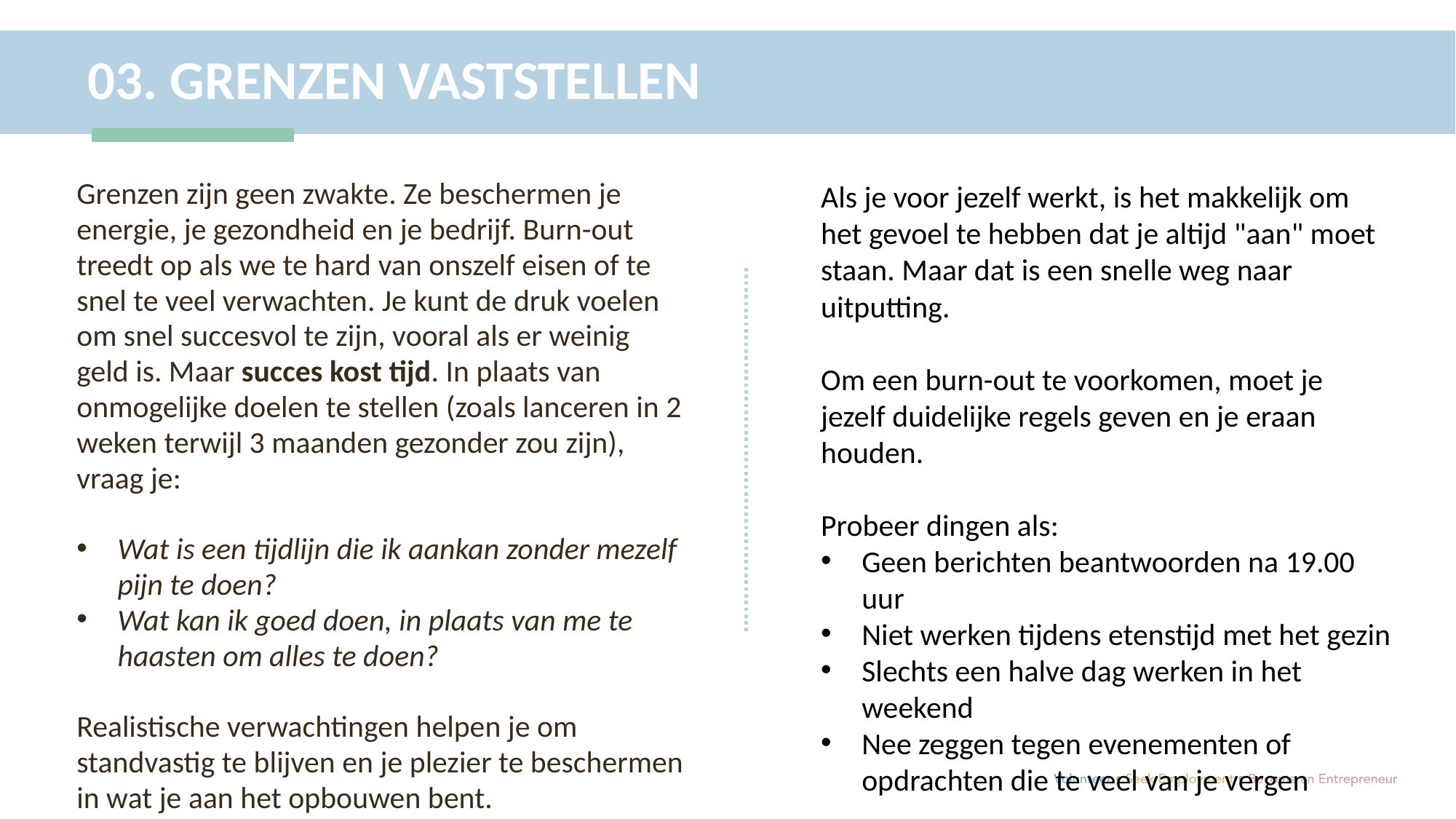

03. GRENZEN VASTSTELLEN

Grenzen zijn geen zwakte. Ze beschermen je energie, je gezondheid en je bedrijf. Burn-out treedt op als we te hard van onszelf eisen of te snel te veel verwachten. Je kunt de druk voelen om snel succesvol te zijn, vooral als er weinig geld is. Maar succes kost tijd. In plaats van onmogelijke doelen te stellen (zoals lanceren in 2 weken terwijl 3 maanden gezonder zou zijn), vraag je:

Wat is een tijdlijn die ik aankan zonder mezelf pijn te doen?
Wat kan ik goed doen, in plaats van me te haasten om alles te doen?

Realistische verwachtingen helpen je om standvastig te blijven en je plezier te beschermen in wat je aan het opbouwen bent.

Als je voor jezelf werkt, is het makkelijk om het gevoel te hebben dat je altijd "aan" moet staan. Maar dat is een snelle weg naar uitputting.

Om een burn-out te voorkomen, moet je jezelf duidelijke regels geven en je eraan houden.

Probeer dingen als:
Geen berichten beantwoorden na 19.00 uur
Niet werken tijdens etenstijd met het gezin
Slechts een halve dag werken in het weekend
Nee zeggen tegen evenementen of opdrachten die te veel van je vergen